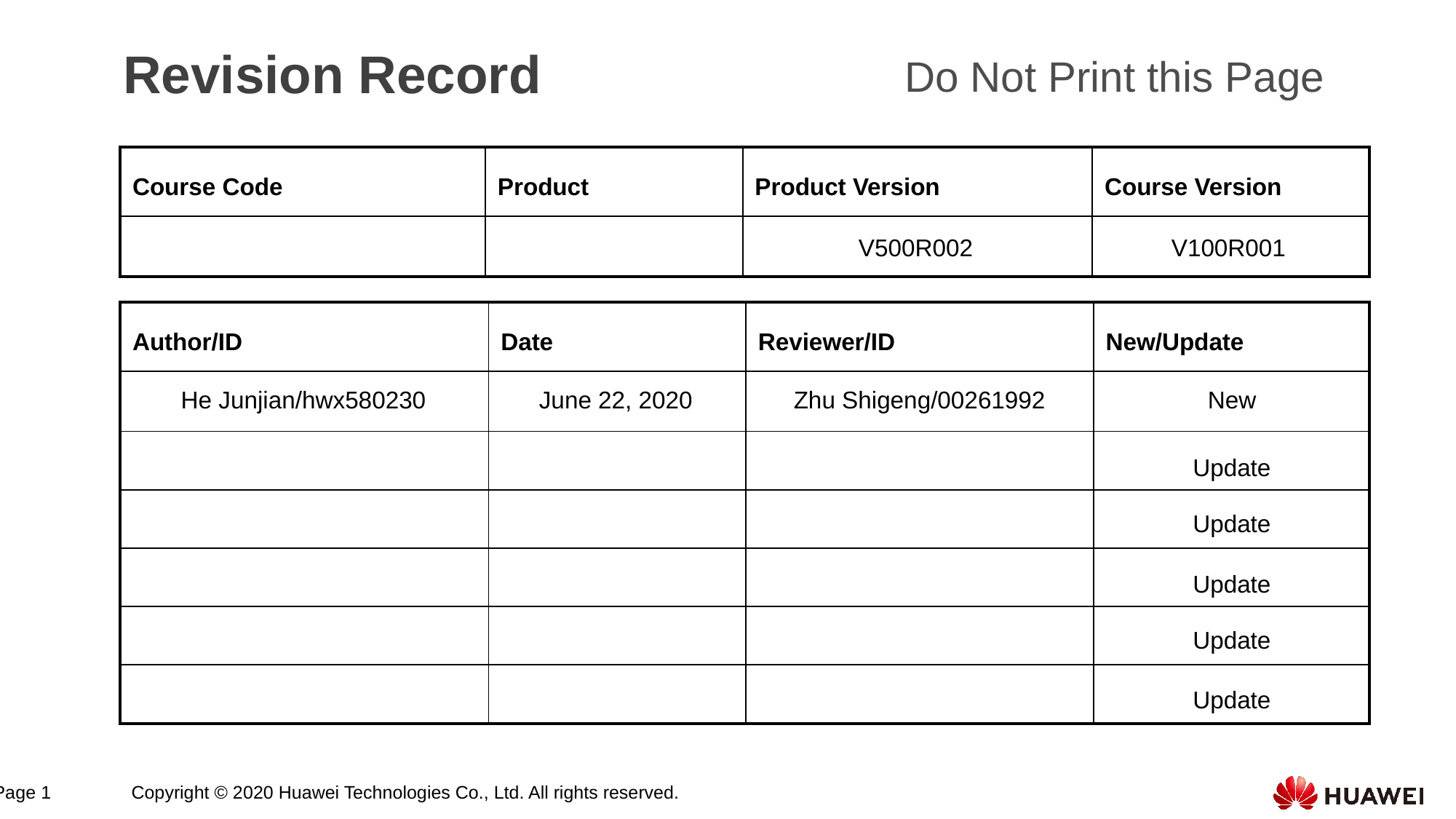

He Junjian/hwx580230
June 22, 2020
Zhu Shigeng/00261992
New

Update

Update

Update

Update

Update